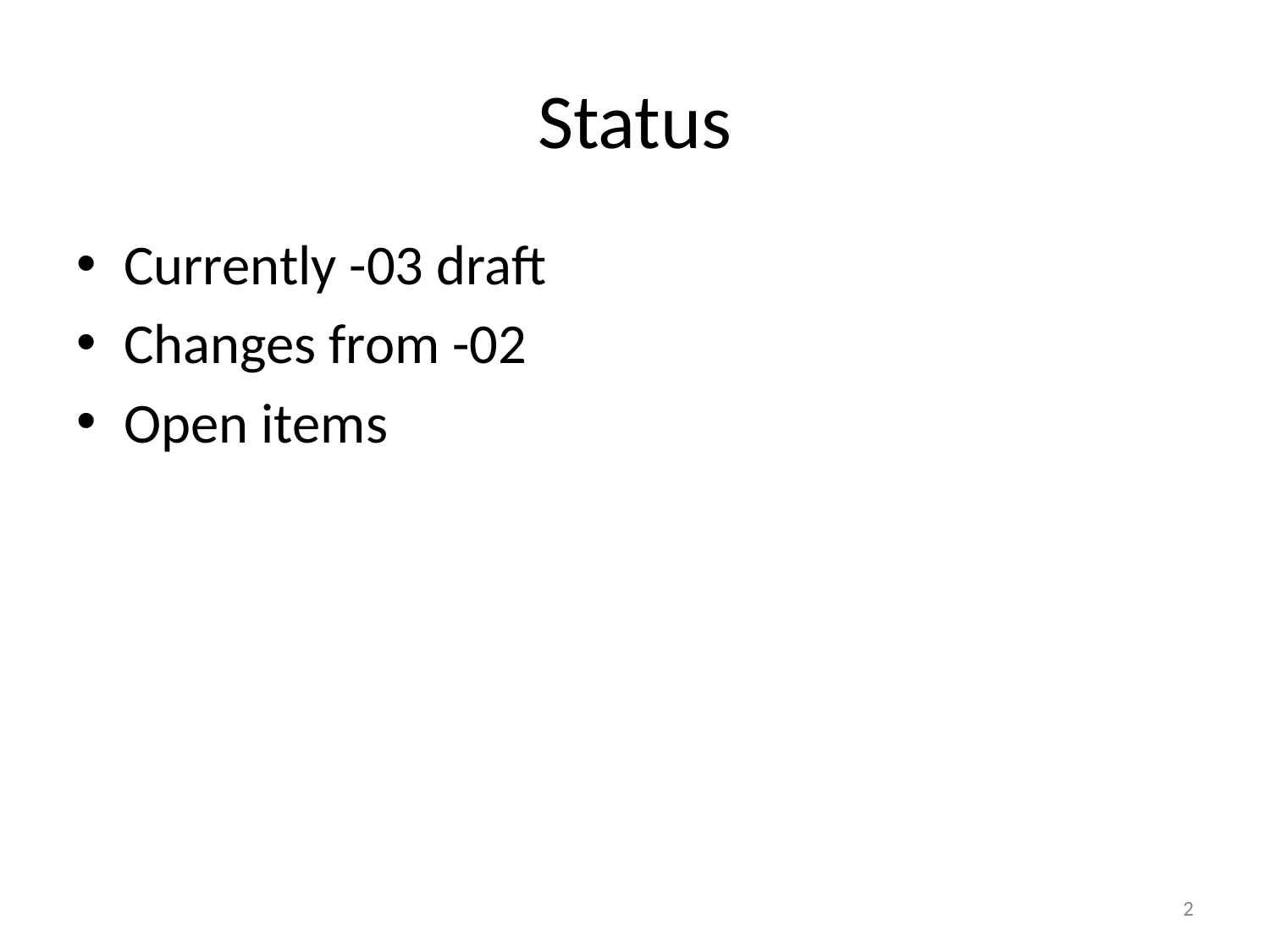

# Status
Currently -03 draft
Changes from -02
Open items
2